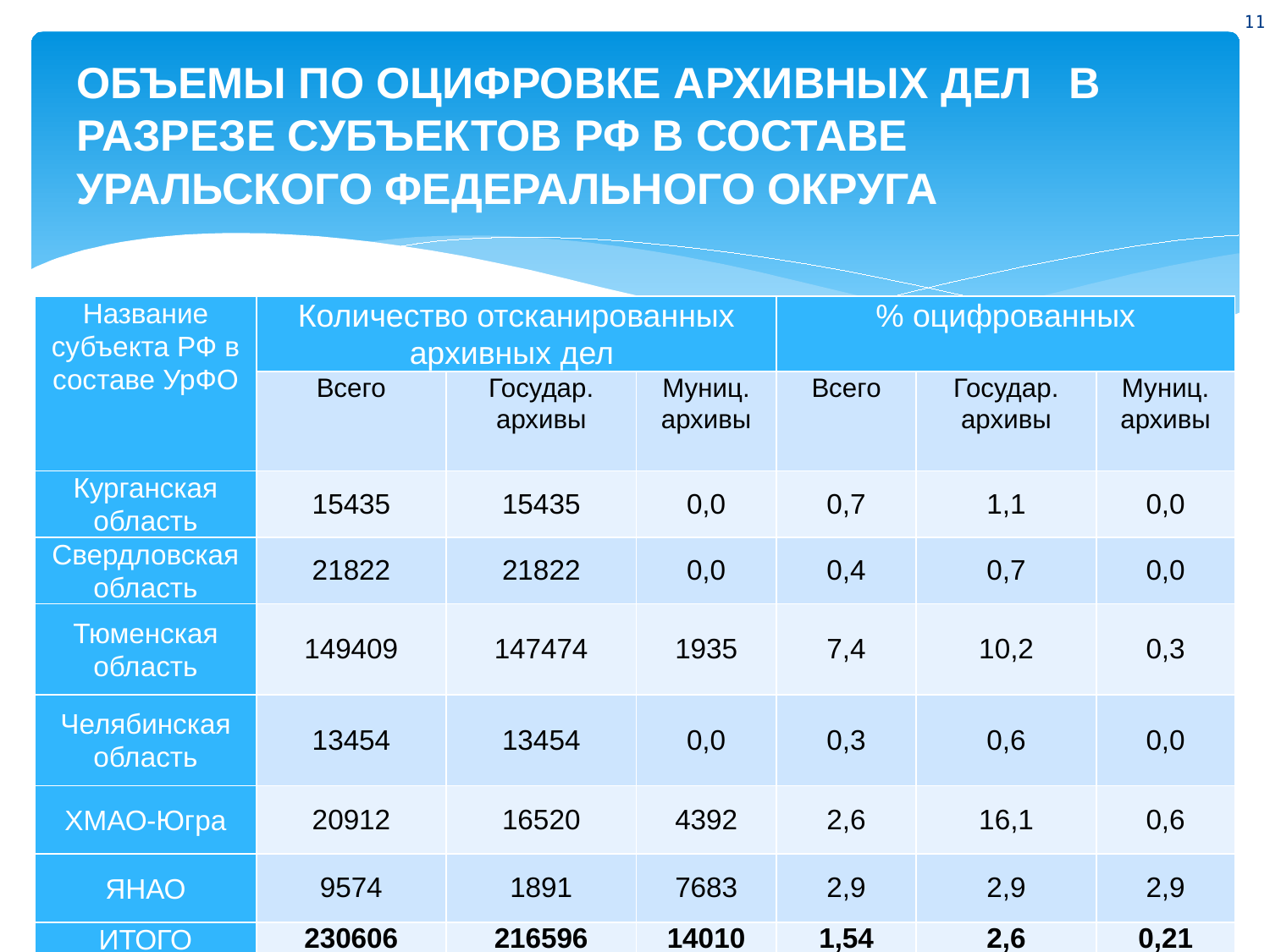

11
# ОБЪЕМЫ ПО ОЦИФРОВКЕ АРХИВНЫХ ДЕЛ   В РАЗРЕЗЕ СУБЪЕКТОВ РФ В СОСТАВЕ УРАЛЬСКОГО ФЕДЕРАЛЬНОГО ОКРУГА

| Название субъекта РФ в составе УрФО | Количество отсканированных архивных дел |  |  | % оцифрованных |  |  |
| --- | --- | --- | --- | --- | --- | --- |
|  | Всего | Государ. архивы | Муниц. архивы | Всего | Государ. архивы | Муниц. архивы |
| Курганская область | 15435 | 15435 | 0,0 | 0,7 | 1,1 | 0,0 |
| Свердловская область | 21822 | 21822 | 0,0 | 0,4 | 0,7 | 0,0 |
| Тюменская область | 149409 | 147474 | 1935 | 7,4 | 10,2 | 0,3 |
| Челябинская область | 13454 | 13454 | 0,0 | 0,3 | 0,6 | 0,0 |
| ХМАО-Югра | 20912 | 16520 | 4392 | 2,6 | 16,1 | 0,6 |
| ЯНАО | 9574 | 1891 | 7683 | 2,9 | 2,9 | 2,9 |
| ИТОГО | 230606 | 216596 | 14010 | 1,54 | 2,6 | 0,21 |